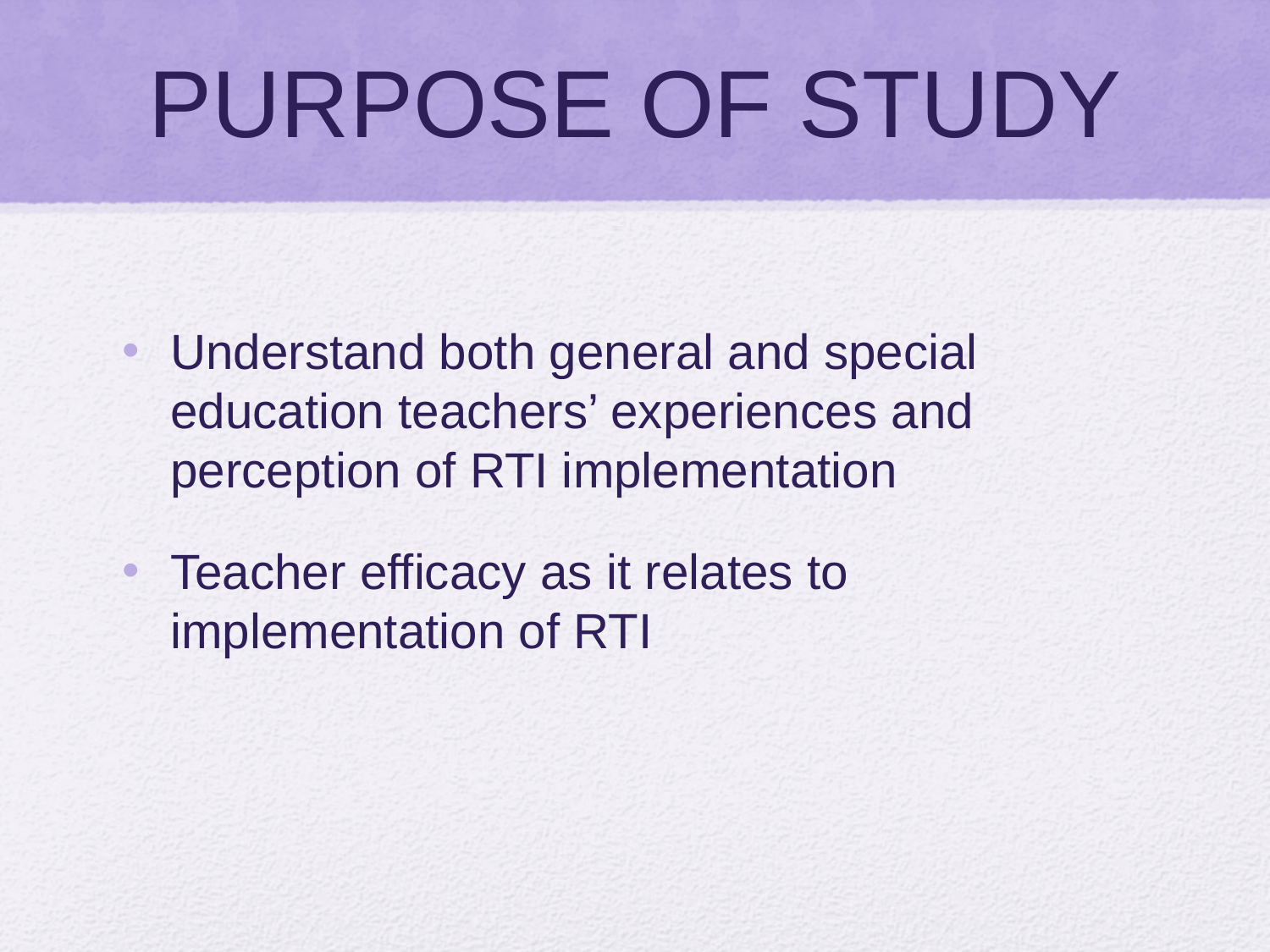

# PURPOSE OF STUDY
Understand both general and special education teachers’ experiences and perception of RTI implementation
Teacher efficacy as it relates to implementation of RTI